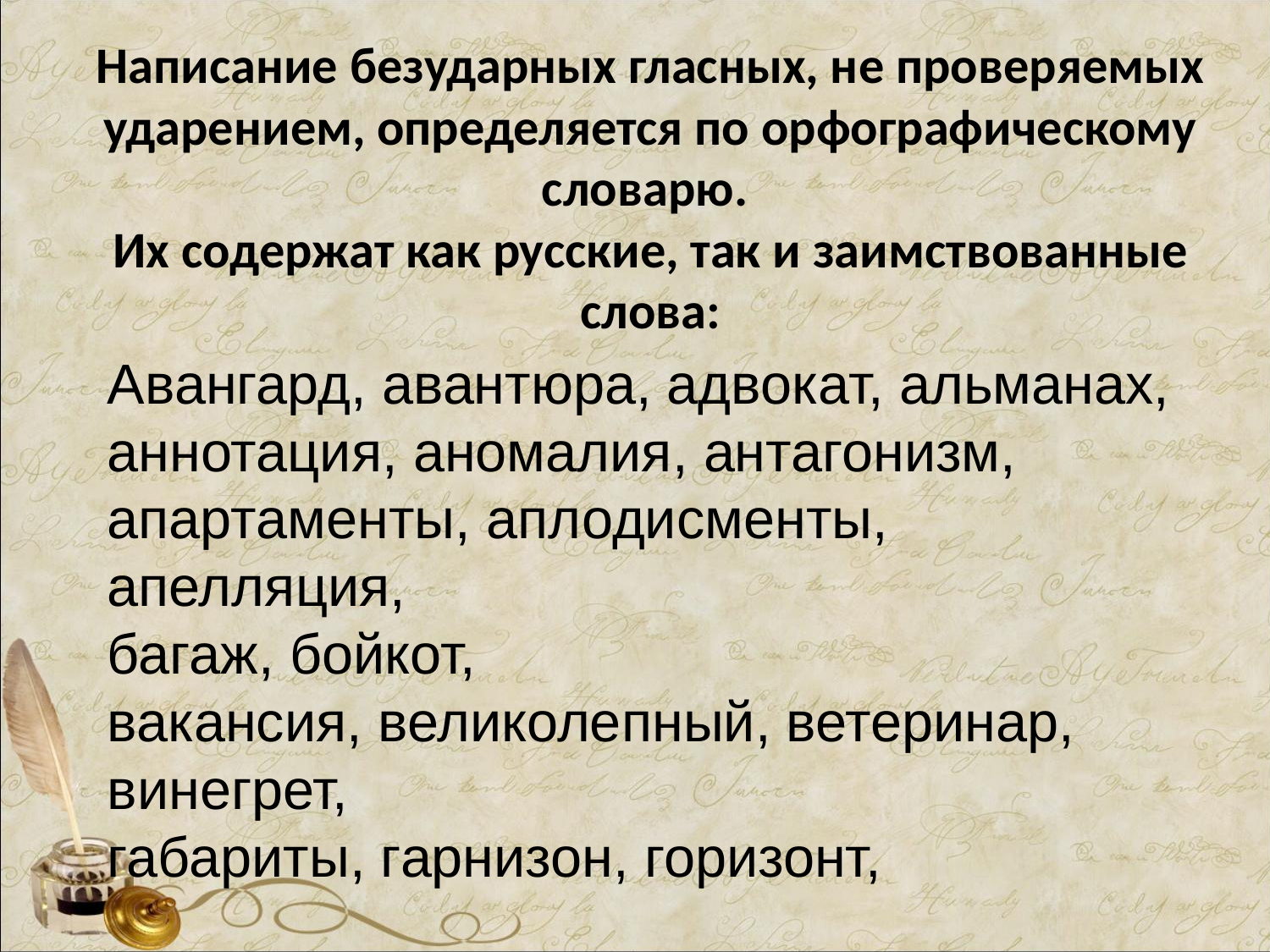

Написание безударных гласных, не проверяемых ударением, определяется по орфографическому словарю.
Их содержат как русские, так и заимствованные слова:
Авангард, авантюра, адвокат, альманах, аннотация, аномалия, антагонизм, апартаменты, аплодисменты, апелляция,
багаж, бойкот,
вакансия, великолепный, ветеринар, винегрет,
габариты, гарнизон, горизонт,